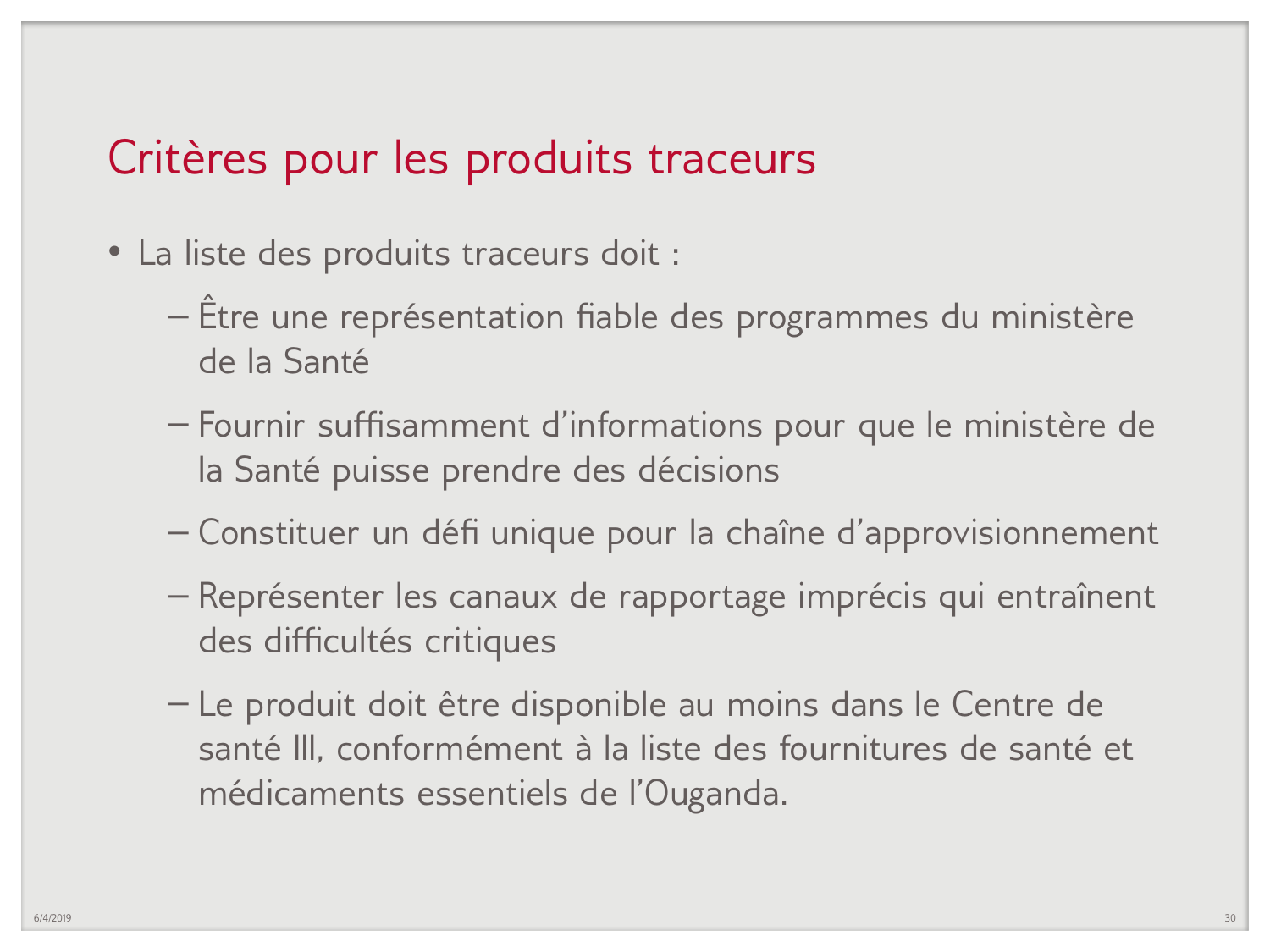

# Critères pour les produits traceurs
La liste des produits traceurs doit :
Être une représentation fiable des programmes du ministère de la Santé
Fournir suffisamment d’informations pour que le ministère de la Santé puisse prendre des décisions
Constituer un défi unique pour la chaîne d’approvisionnement
Représenter les canaux de rapportage imprécis qui entraînent des difficultés critiques
Le produit doit être disponible au moins dans le Centre de santé III, conformément à la liste des fournitures de santé et médicaments essentiels de l’Ouganda.

6/4/2019
30